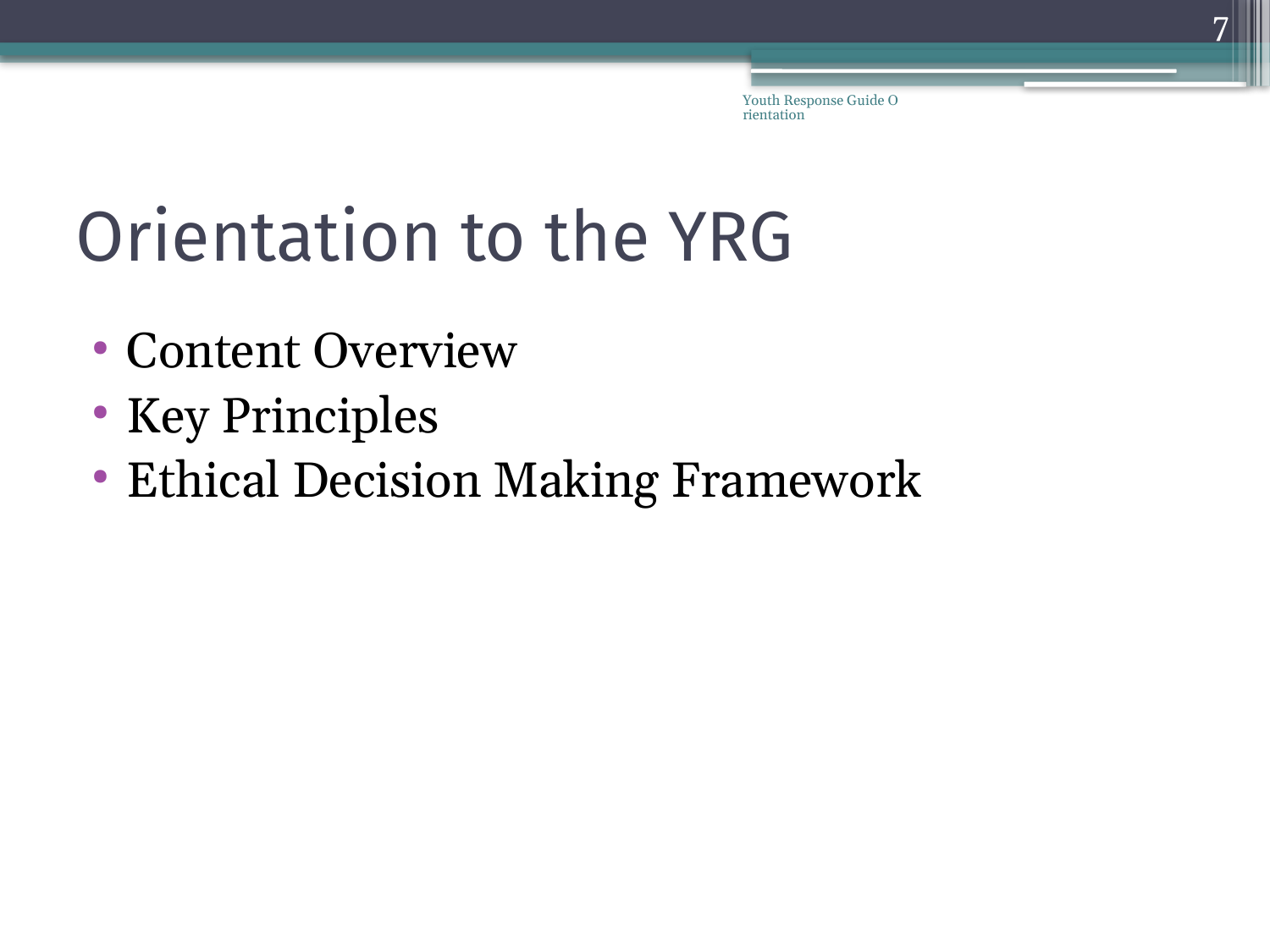

7
Youth Response Guide Orientation
# Orientation to the YRG
Content Overview
Key Principles
Ethical Decision Making Framework